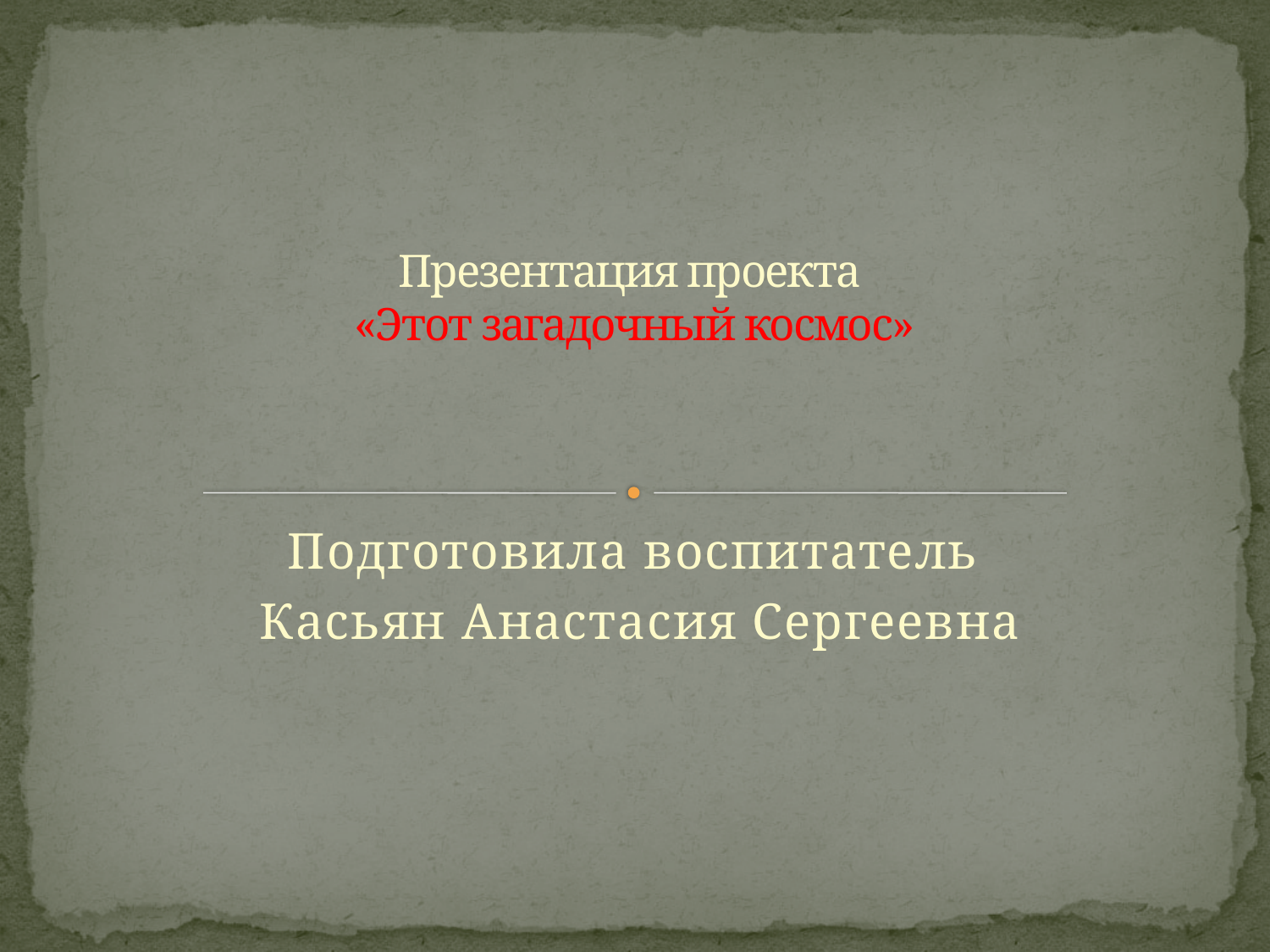

# Презентация проекта «Этот загадочный космос»
Подготовила воспитатель
Касьян Анастасия Сергеевна